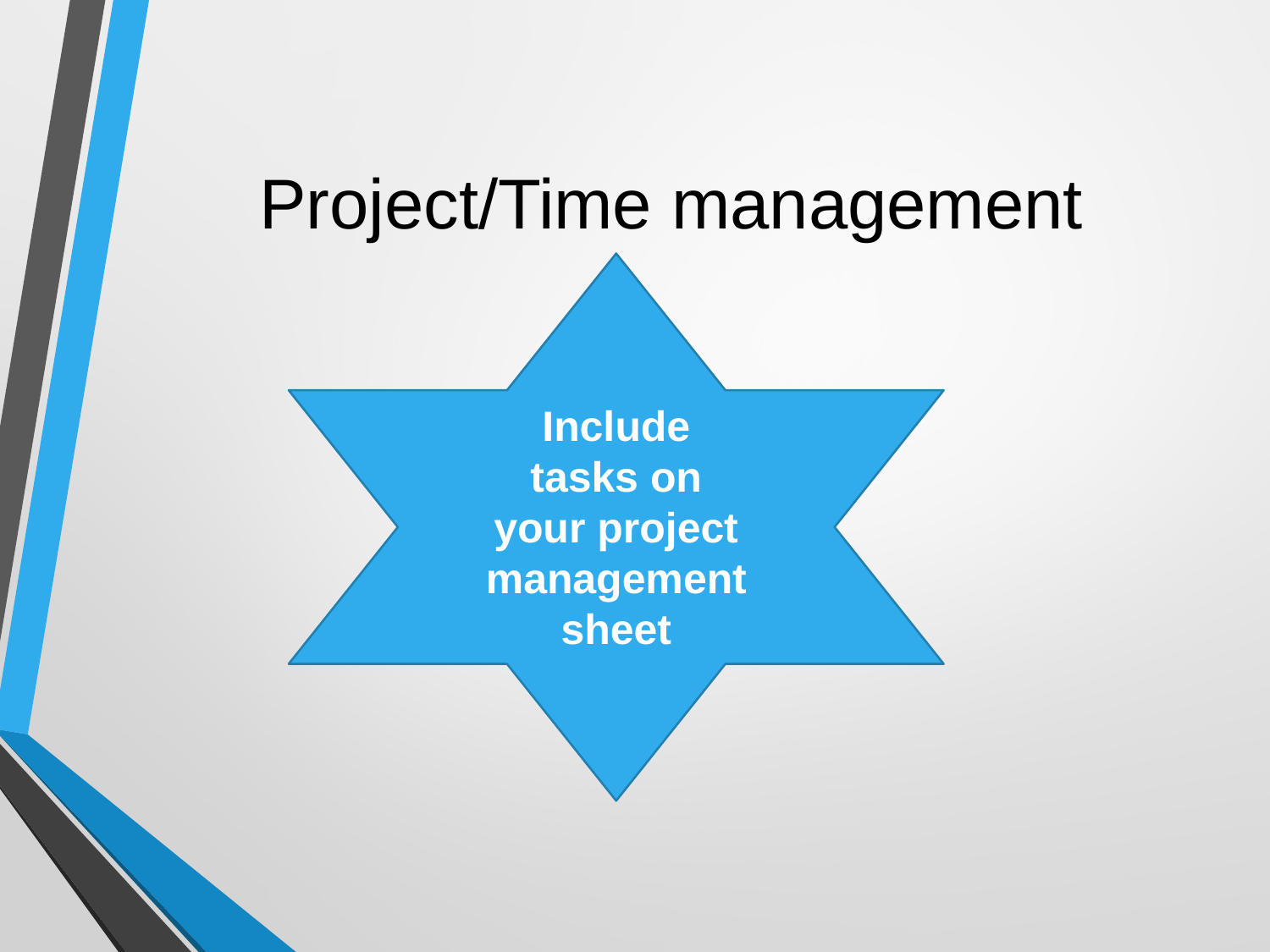

# Project/Time management

Include tasks on your project management sheet